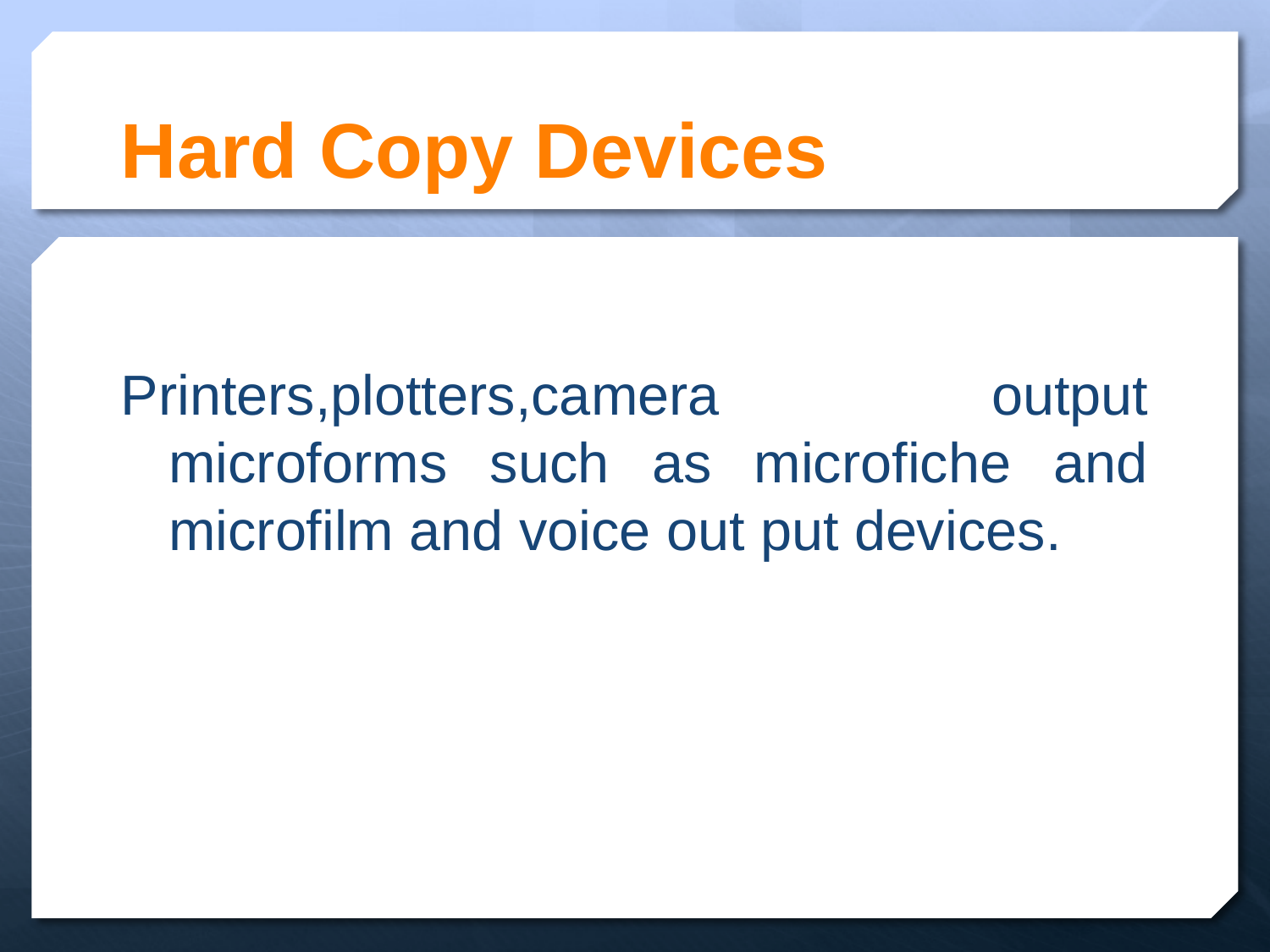

# Hard Copy Devices

Printers,plotters,camera output microforms such as microfiche and microfilm and voice out put devices.